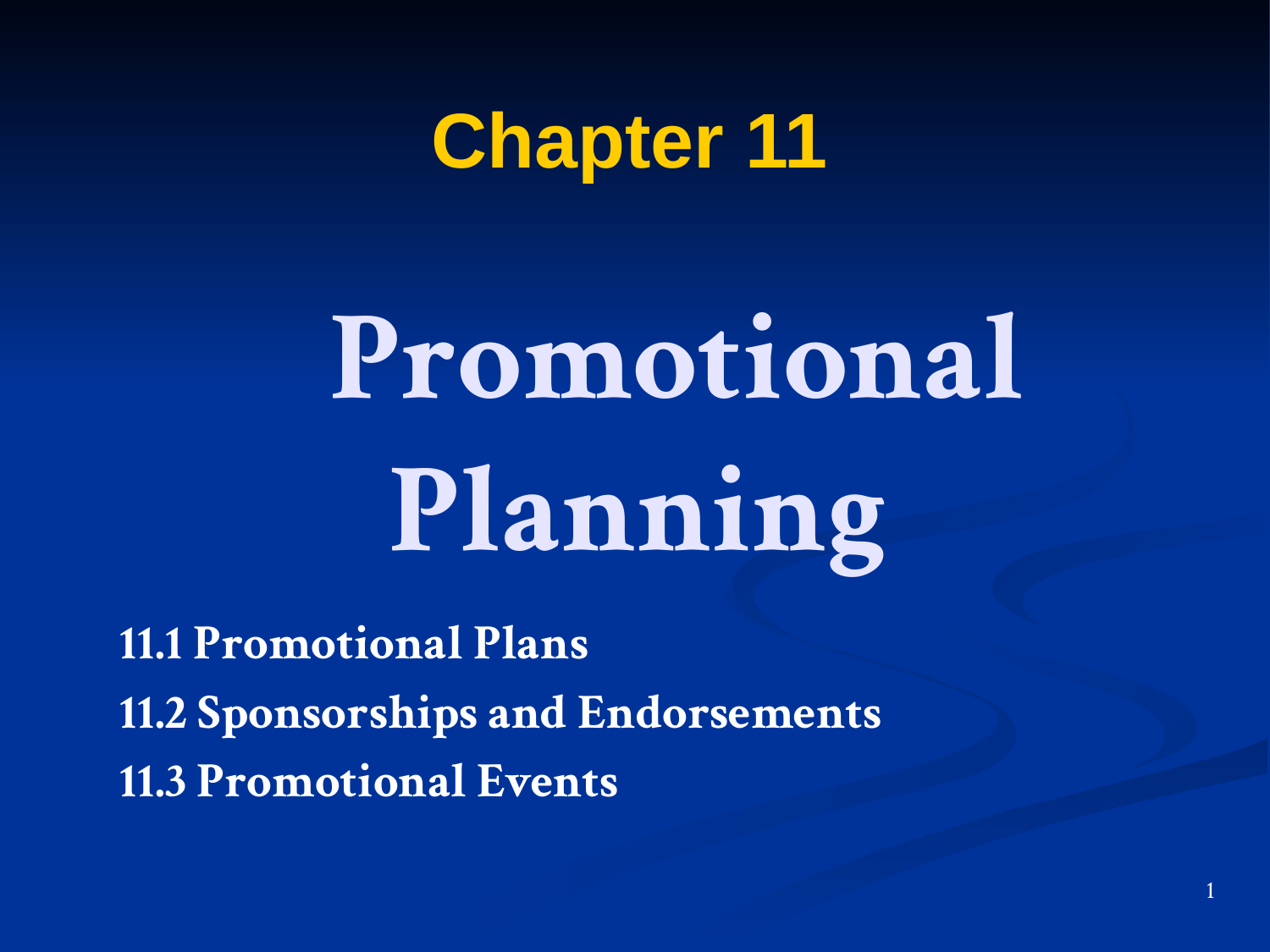

Chapter 11
Promotional Planning
11.1 Promotional Plans
11.2 Sponsorships and Endorsements
11.3 Promotional Events
1